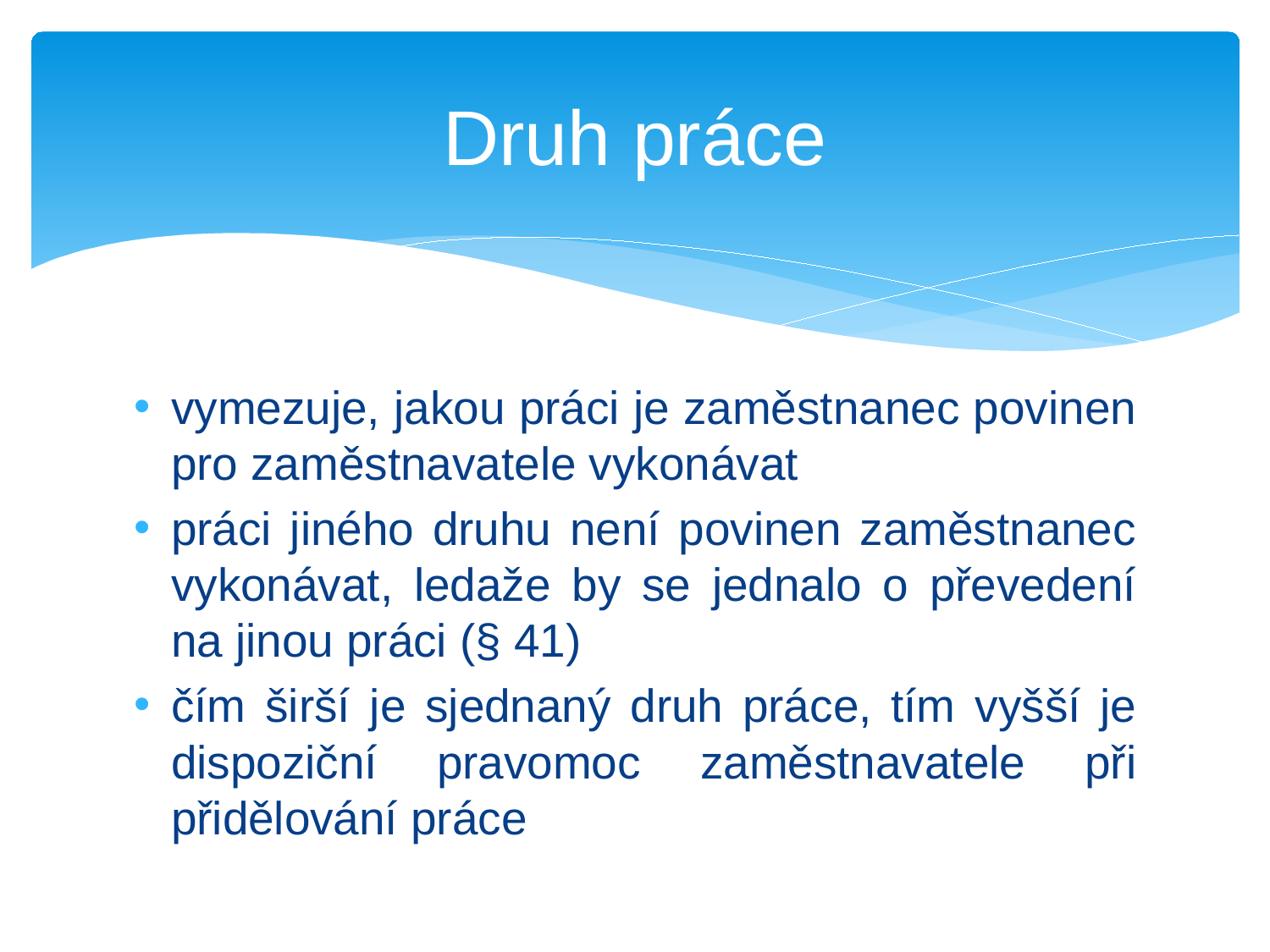

# Druh práce
vymezuje, jakou práci je zaměstnanec povinen pro zaměstnavatele vykonávat
práci jiného druhu není povinen zaměstnanec vykonávat, ledaže by se jednalo o převedení na jinou práci (§ 41)
čím širší je sjednaný druh práce, tím vyšší je dispoziční pravomoc zaměstnavatele při přidělování práce